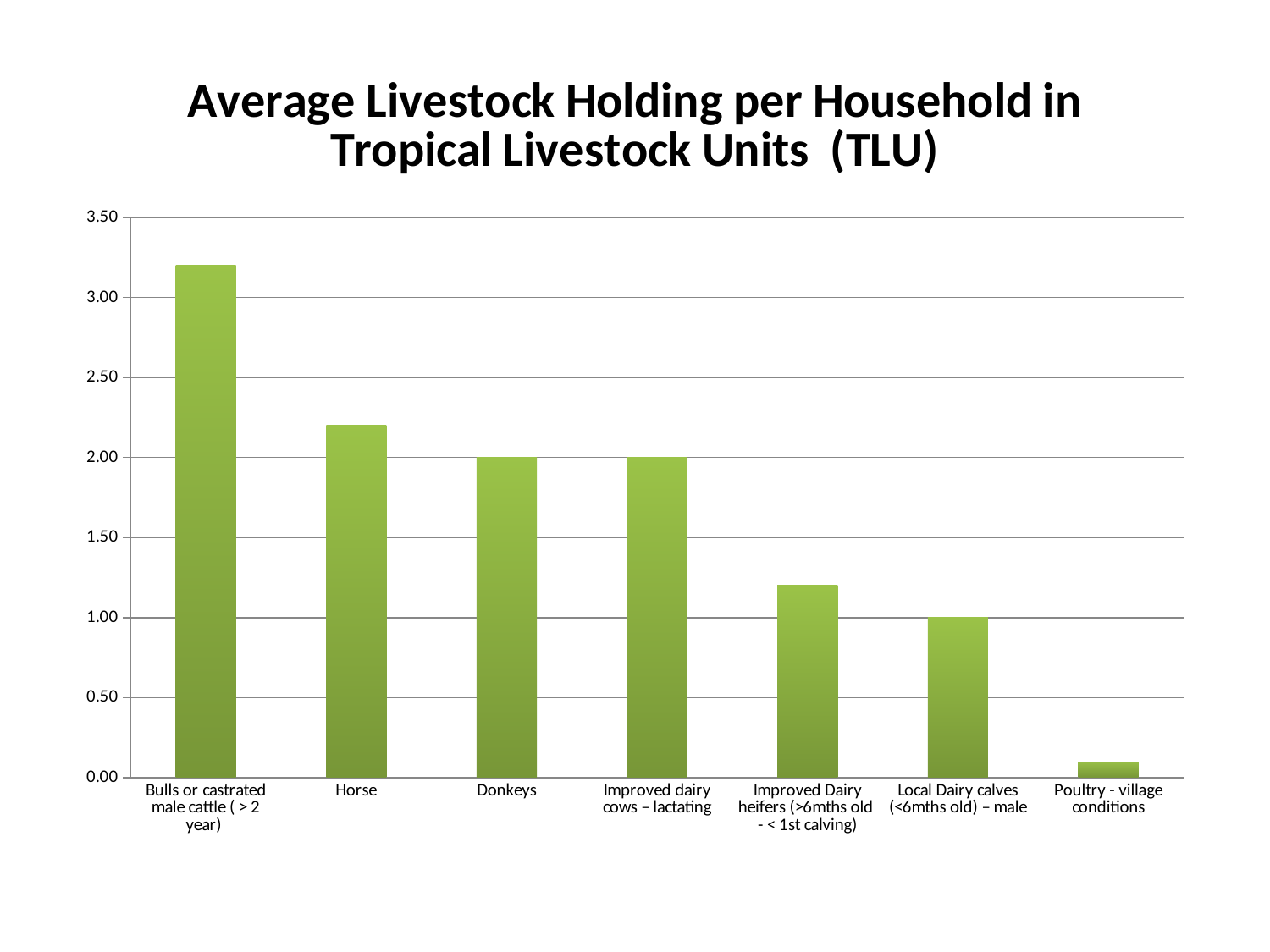

### Chart: Average Livestock Holding per Household in Tropical Livestock Units  (TLU)

| Category | Total |
|---|---|
| Bulls or castrated male cattle ( > 2 year)  | 3.2 |
| Horse | 2.2 |
| Donkeys | 2.0 |
| Improved dairy cows – lactating | 2.0 |
| Improved Dairy heifers (>6mths old  - < 1st calving) | 1.2 |
| Local Dairy calves (<6mths old) – male | 1.0 |
| Poultry - village conditions | 0.096 |